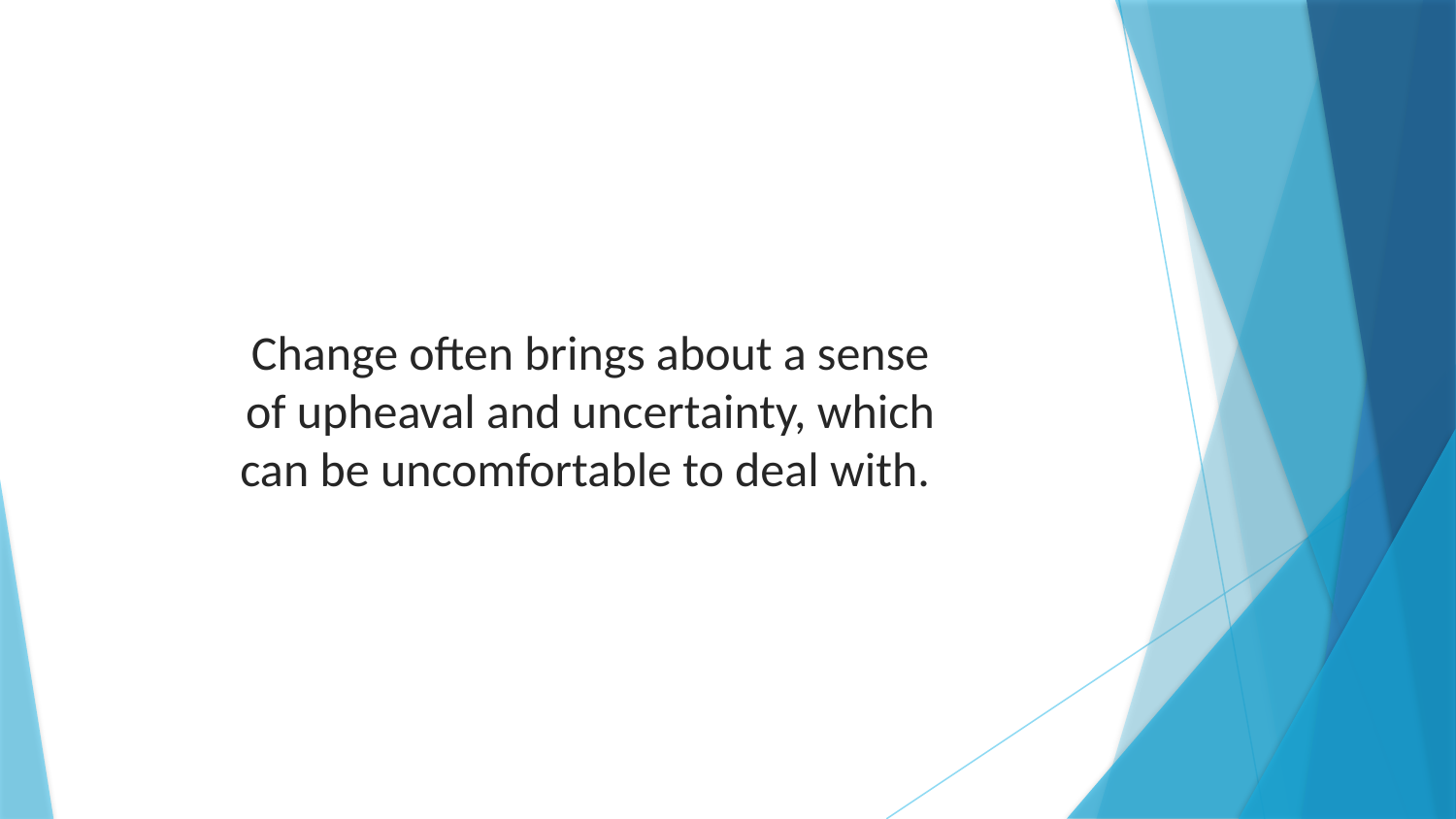

Change often brings about a sense of upheaval and uncertainty, which can be uncomfortable to deal with.